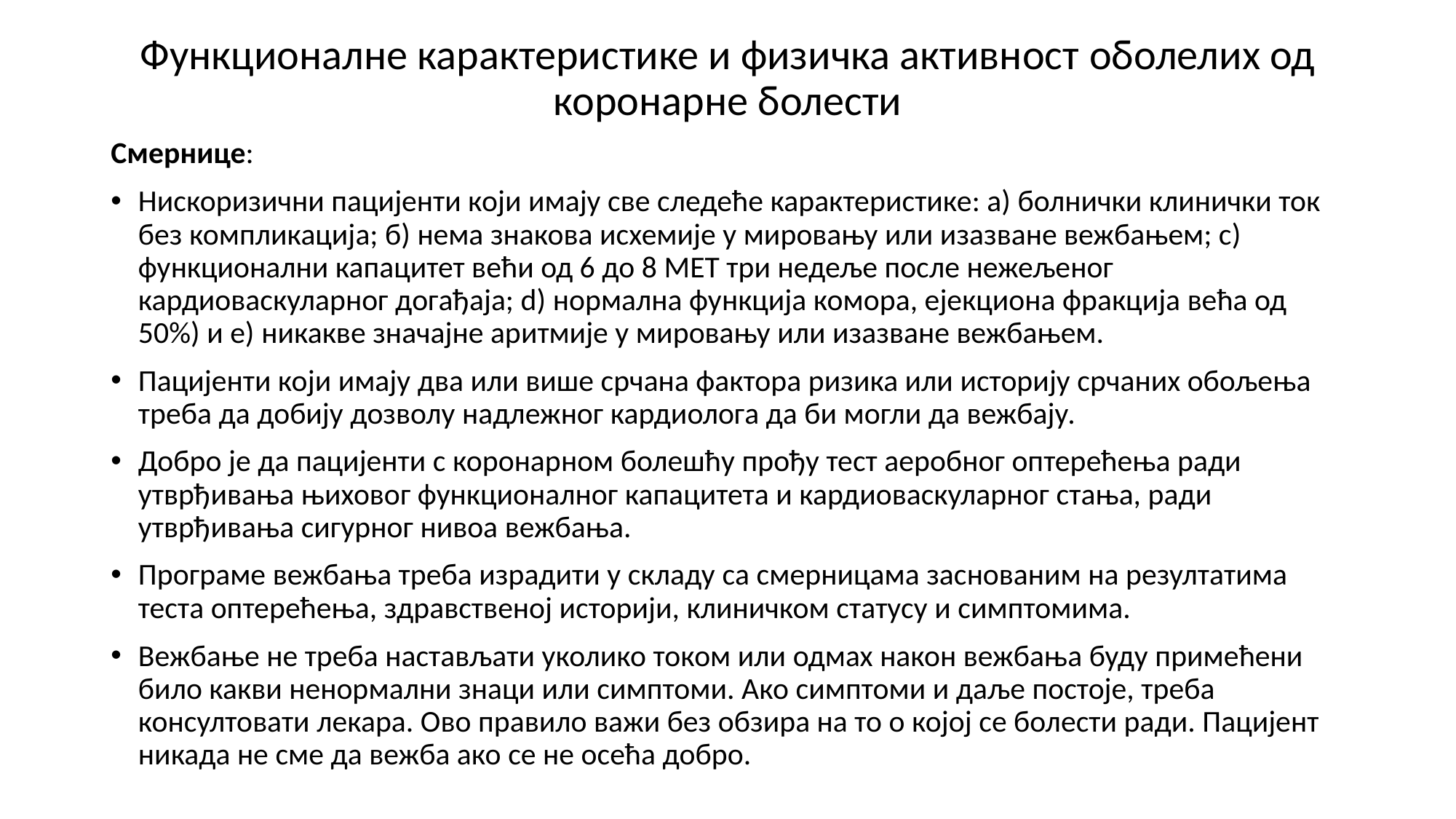

# Функционалне карактеристике и физичка активност оболелих од коронарне болести
Смернице:
Нискоризични пацијенти који имају све следеће карактеристике: а) болнички клинички ток без компликација; б) нема знакова исхемије у мировању или изазване вежбањем; c) функционални капацитет већи од 6 до 8 МЕТ три недеље после нежељеног кардиоваскуларног догађаја; d) нормална функција комора, ејекциона фракција већа од 50%) и e) никакве значајне аритмије у мировању или изазване вежбањем.
Пацијенти који имају два или више срчана фактора ризика или историју срчаних обољења треба да добију дозволу надлежног кардиолога да би могли да вежбају.
Добро је да пацијенти с коронарном болешћу прођу тест аеробног оптерећења ради утврђивања њиховог функционалног капацитета и кардиоваскуларног стања, ради утврђивања сигурног нивоа вежбања.
Програме вежбања треба израдити у складу са смерницама заснованим на резултатима теста оптерећења, здравственој историји, клиничком статусу и симптомима.
Вежбање не треба настављати уколико током или одмах након вежбања буду примећени било какви ненормални знаци или симптоми. Ако симптоми и даље постоје, треба консултовати лекара. Ово правило важи без обзира на то о којој се болести ради. Пацијент никада не сме да вежба ако се не осећа добро.